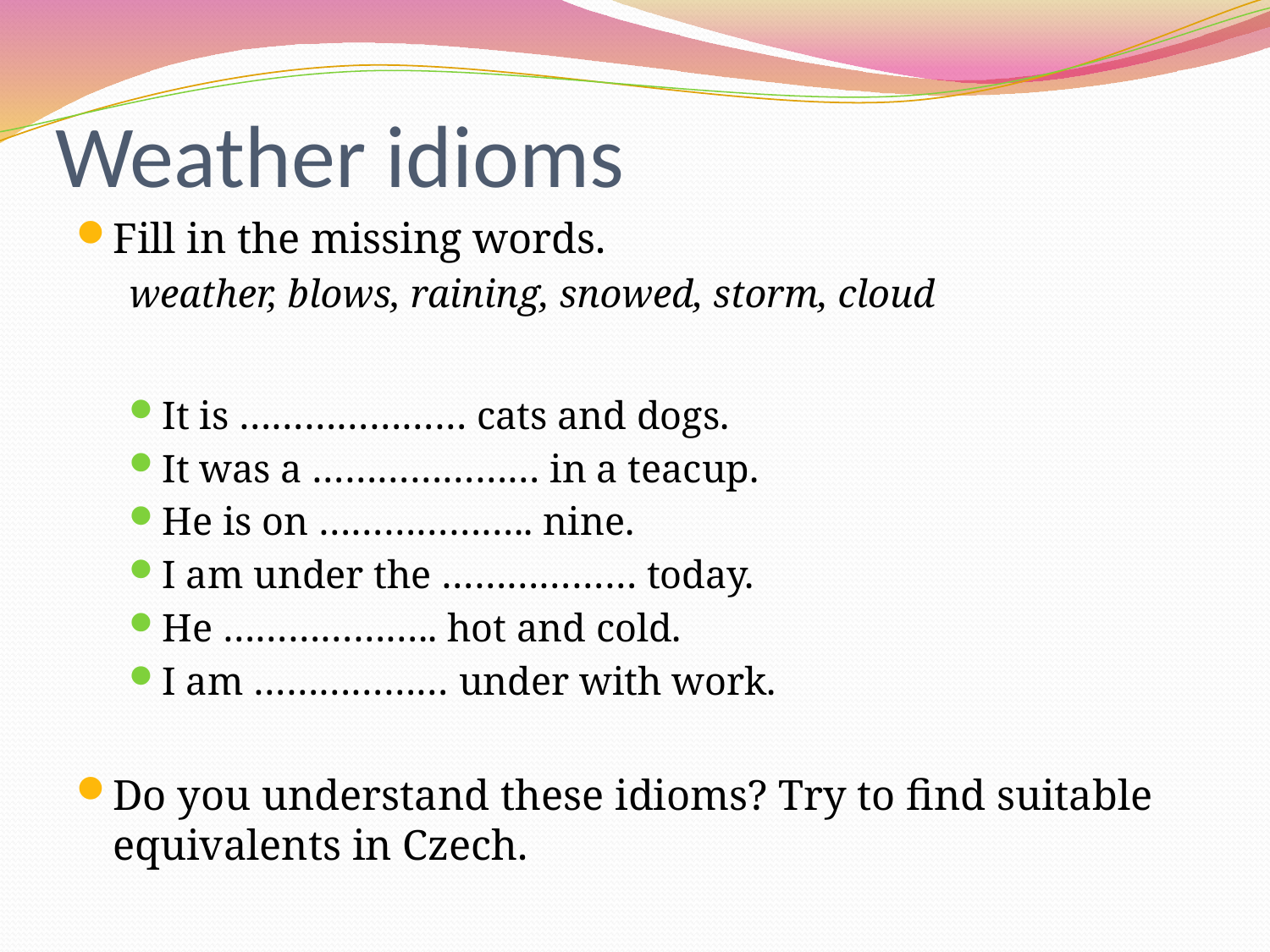

# Weather idioms
Fill in the missing words.
weather, blows, raining, snowed, storm, cloud

It is ………………… cats and dogs.
It was a ………………… in a teacup.
He is on ……………….. nine.
I am under the ……………… today.
He ……………….. hot and cold.
I am ……………… under with work.

Do you understand these idioms? Try to find suitable equivalents in Czech.